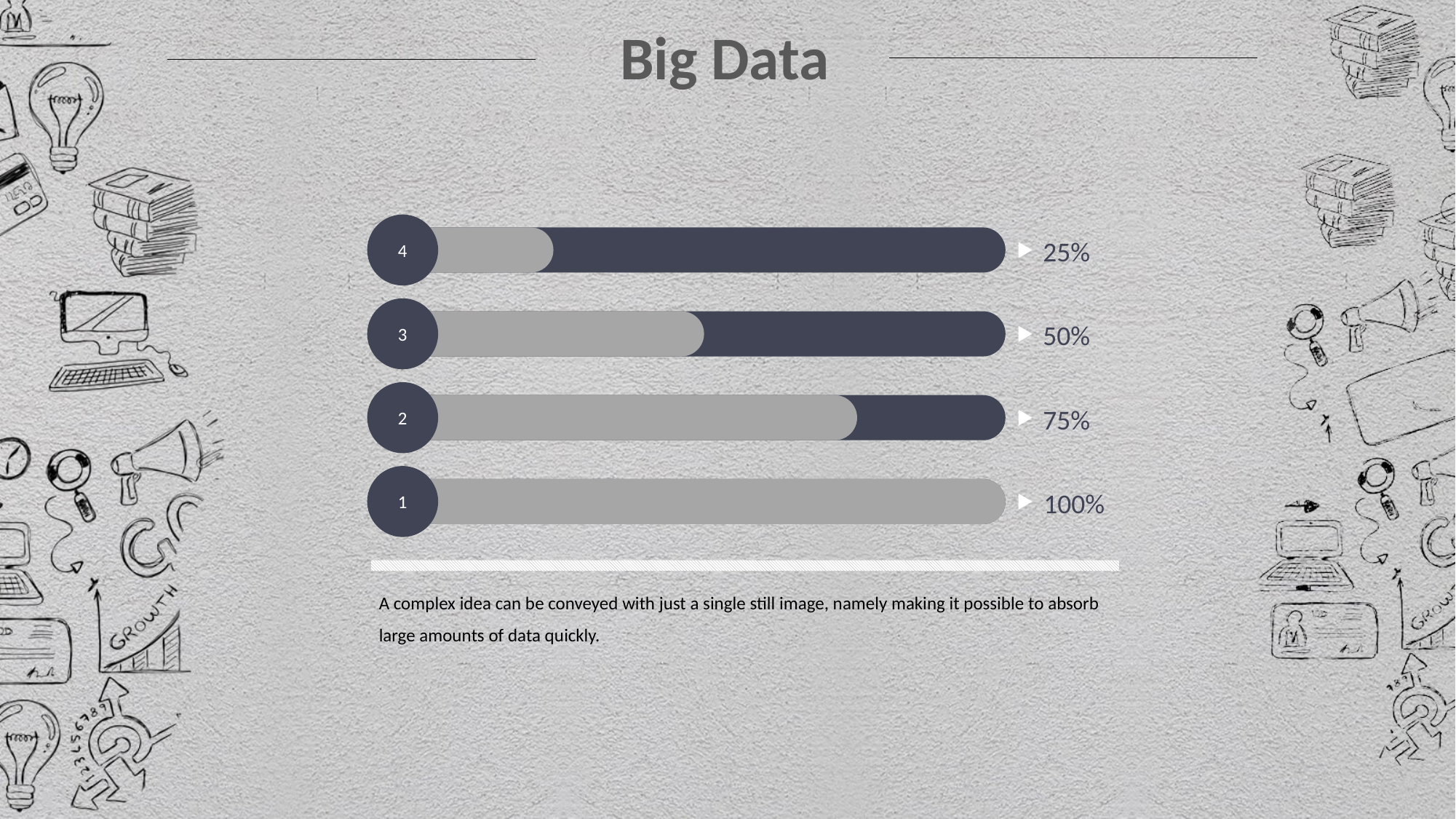

4

25%

3

50%

2

75%

1

100%

A complex idea can be conveyed with just a single still image, namely making it possible to absorb large amounts of data quickly.